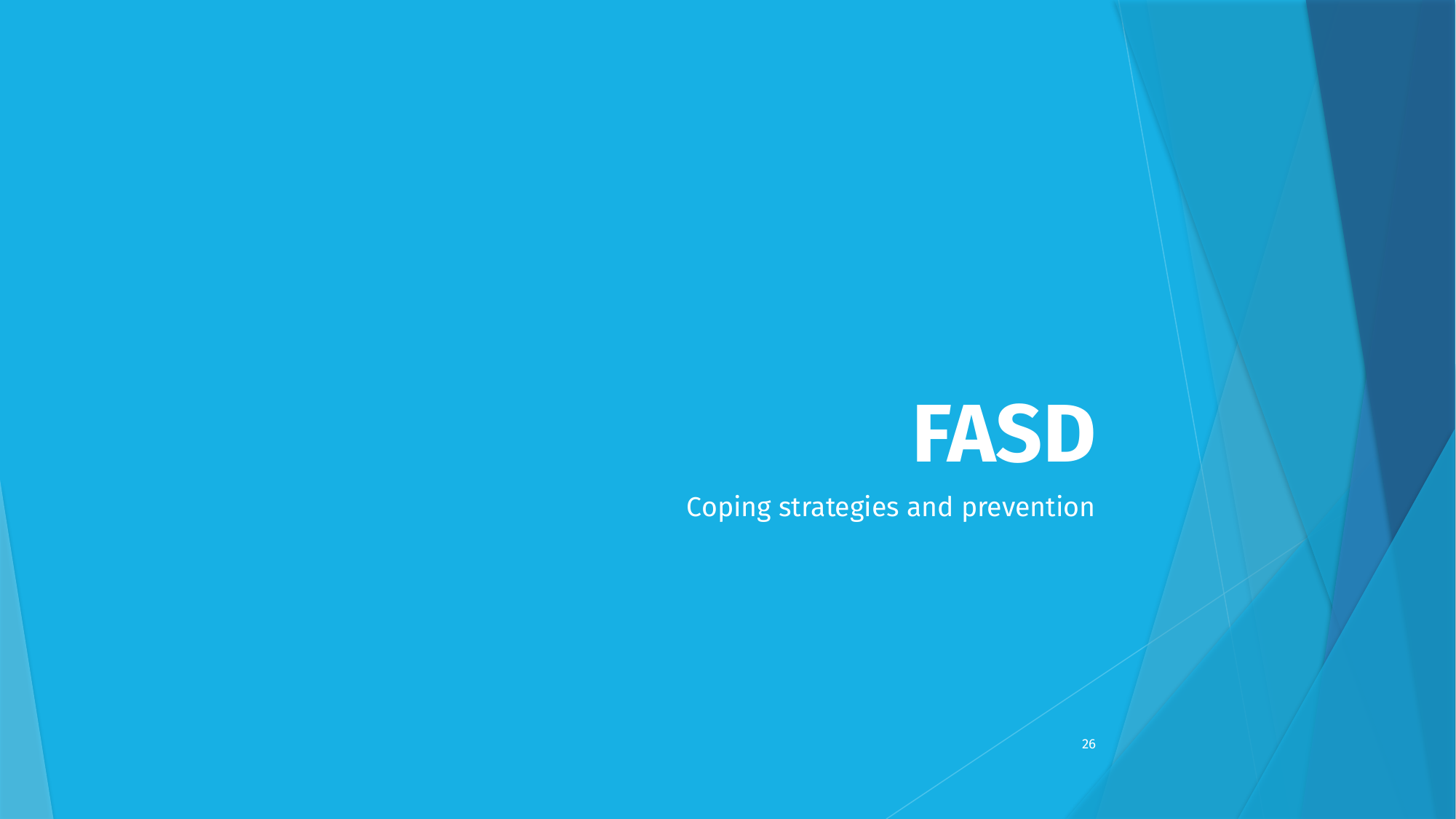

# FASD
Coping strategies and prevention
26